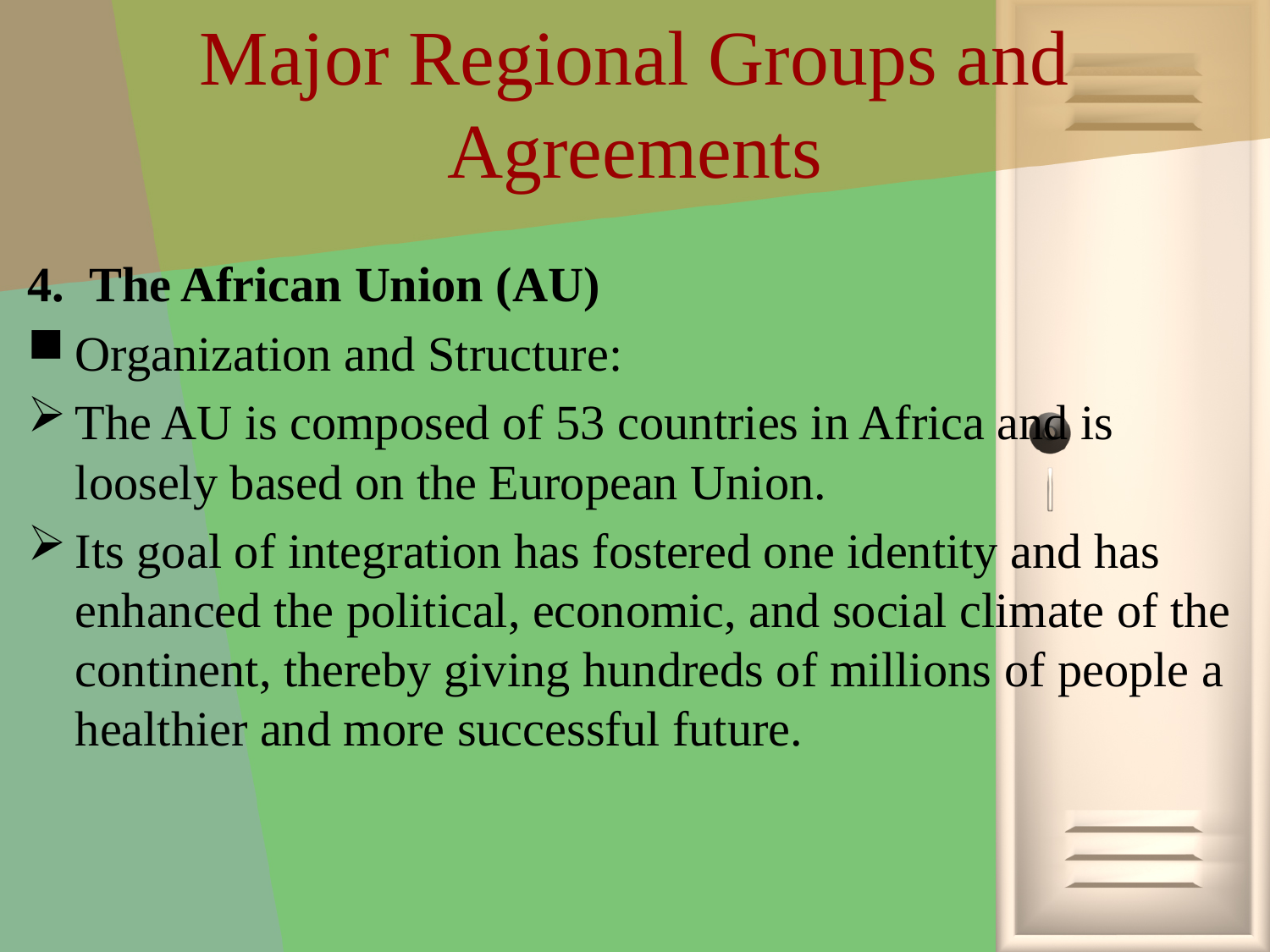

# Major Regional Groups and Agreements
4.  The African Union (AU)
Organization and Structure:
The AU is composed of 53 countries in Africa and is loosely based on the European Union.
Its goal of integration has fostered one identity and has enhanced the political, economic, and social climate of the continent, thereby giving hundreds of millions of people a healthier and more successful future.